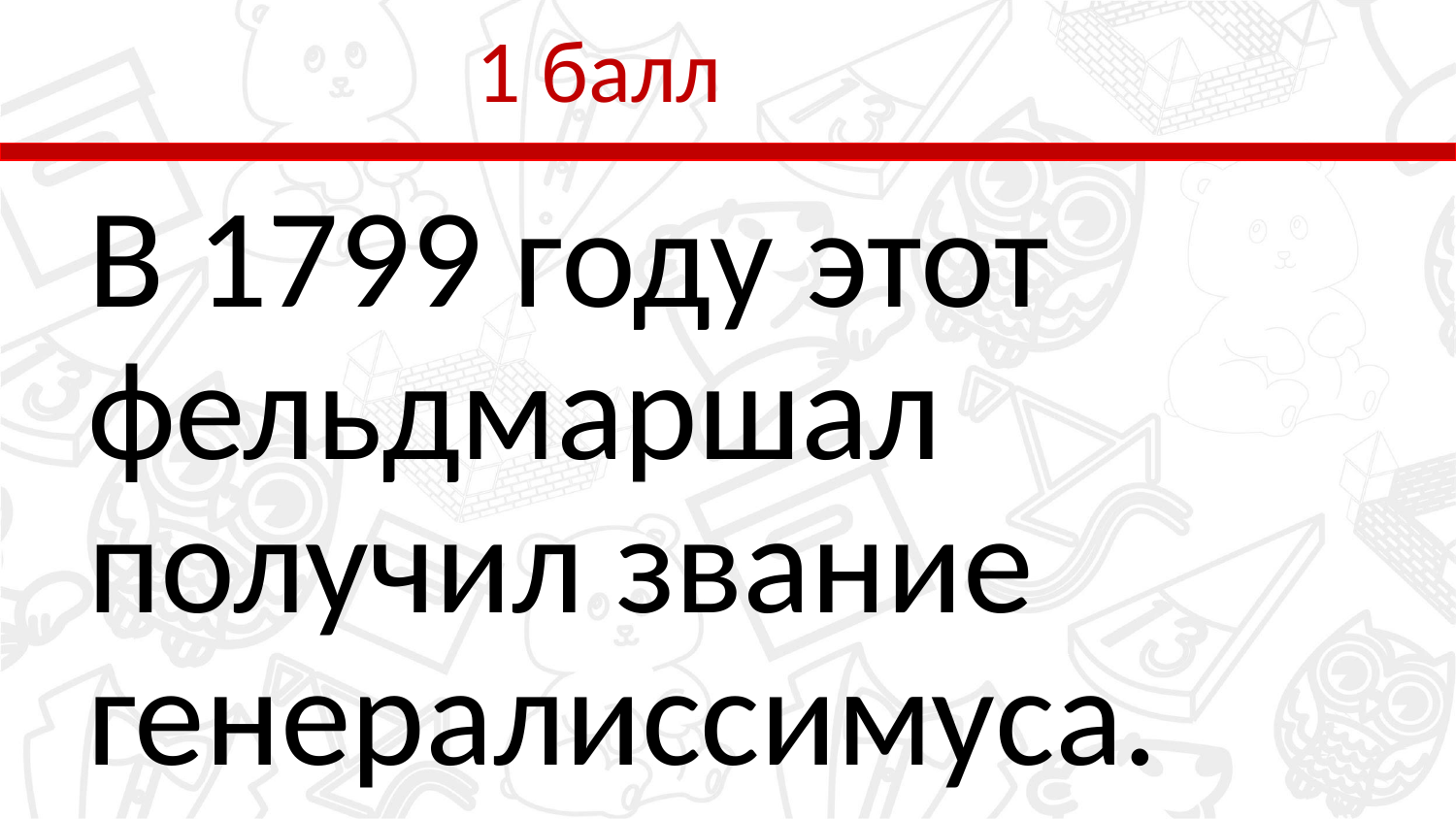

# 1 балл

	В 1799 году этот фельдмаршал получил звание генералиссимуса.